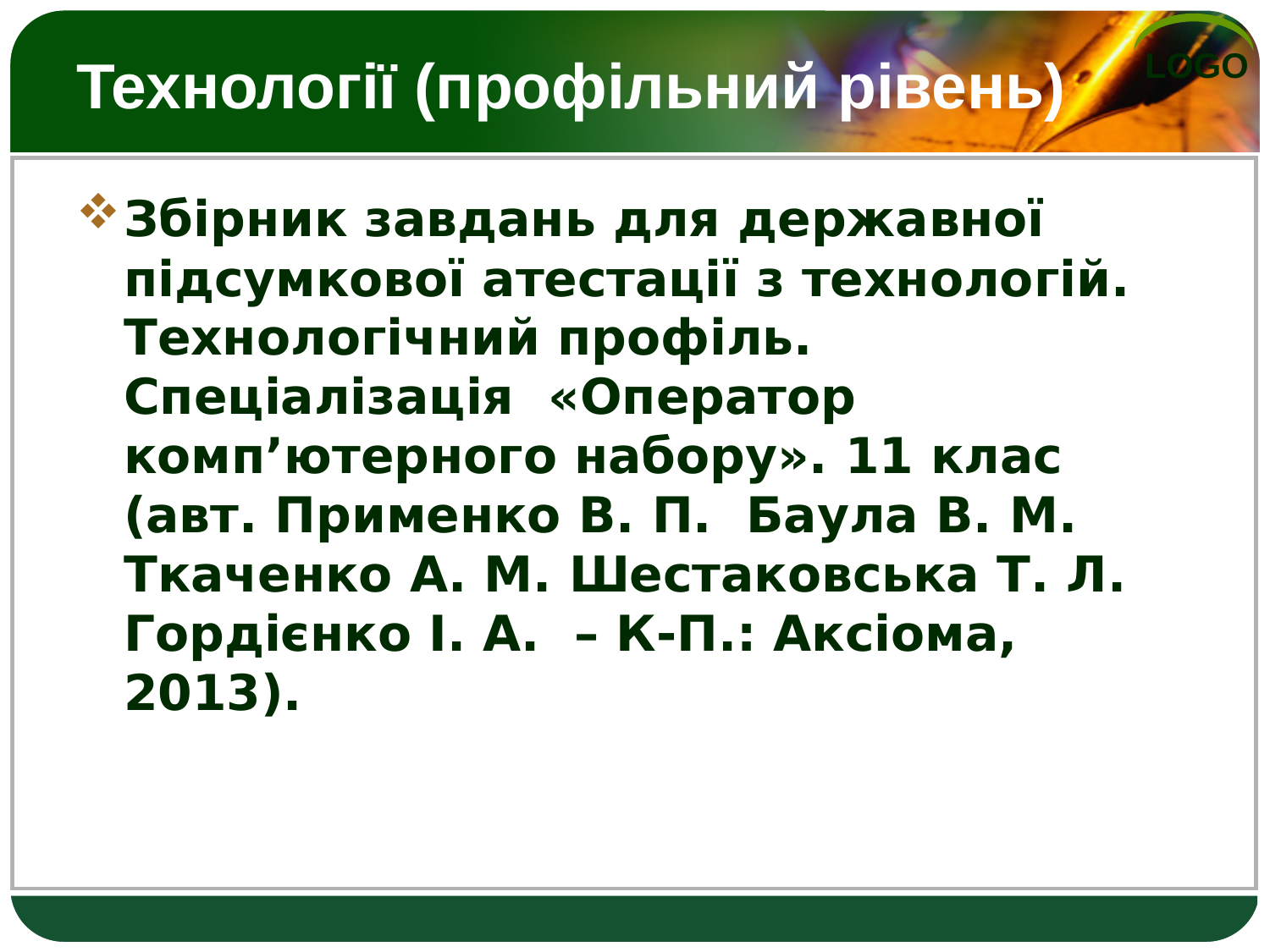

# Технології (профільний рівень)
Збірник завдань для державної підсумкової атестації з технологій. Технологічний профіль. Спеціалізація  «Оператор комп’ютерного набору». 11 клас (авт. Применко В. П.  Баула В. М. Ткаченко А. М. Шестаковська Т. Л. Гордієнко І. А.  – К-П.: Аксіома, 2013).